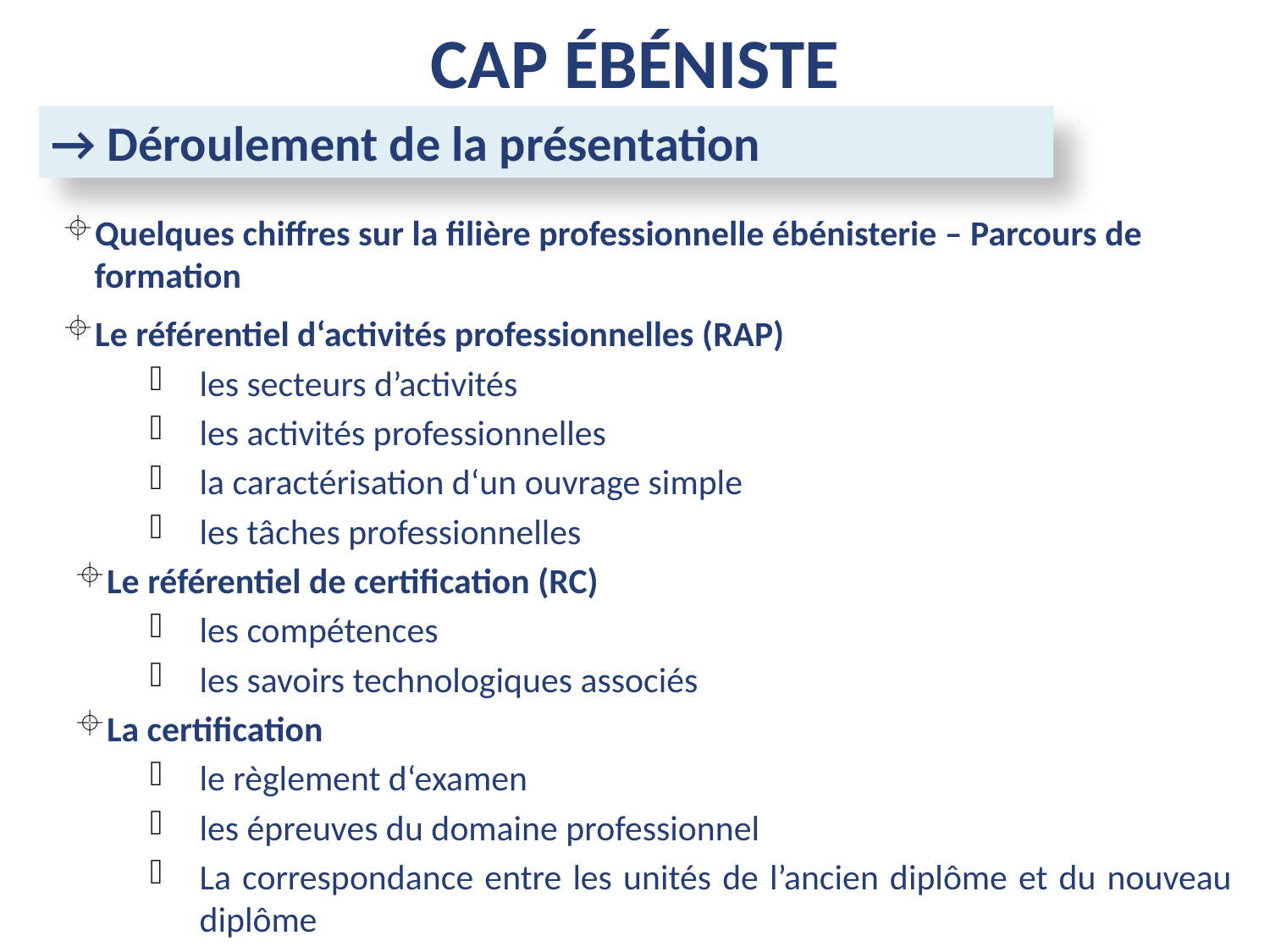

CAP ébéniste
→ Déroulement de la présentation
Quelques chiffres sur la filière professionnelle ébénisterie – Parcours de
    formation
Le référentiel d‘activités professionnelles (RAP)
les secteurs d’activités
les activités professionnelles
la caractérisation d‘un ouvrage simple
les tâches professionnelles
Le référentiel de certification (RC)
les compétences
les savoirs technologiques associés
La certification
le règlement d‘examen
les épreuves du domaine professionnel
La correspondance entre les unités de l’ancien diplôme et du nouveau diplôme